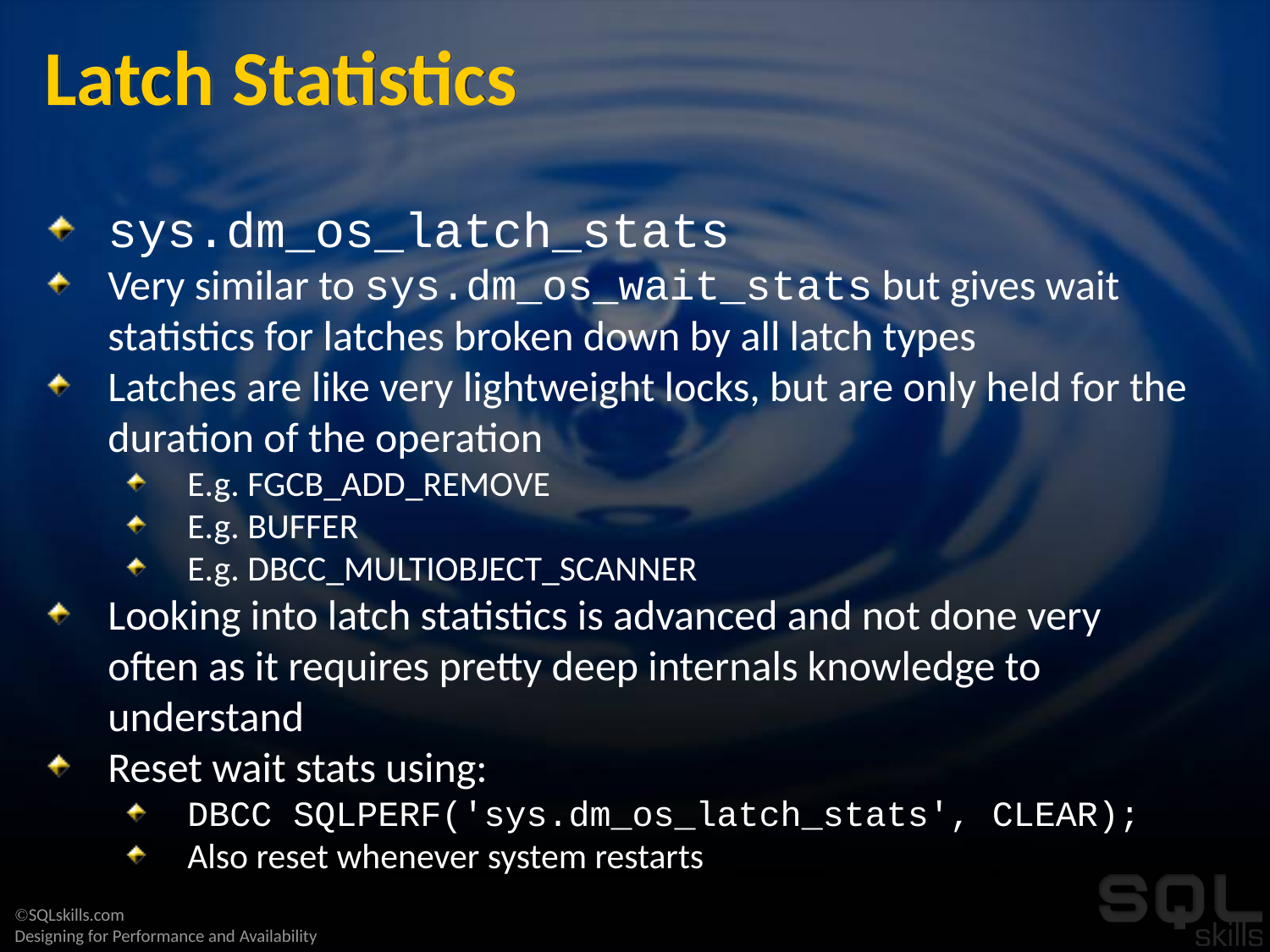

# Latch Statistics
sys.dm_os_latch_stats
Very similar to sys.dm_os_wait_stats but gives wait statistics for latches broken down by all latch types
Latches are like very lightweight locks, but are only held for the duration of the operation
E.g. FGCB_ADD_REMOVE
E.g. BUFFER
E.g. DBCC_MULTIOBJECT_SCANNER
Looking into latch statistics is advanced and not done very often as it requires pretty deep internals knowledge to understand
Reset wait stats using:
DBCC SQLPERF('sys.dm_os_latch_stats', CLEAR);
Also reset whenever system restarts